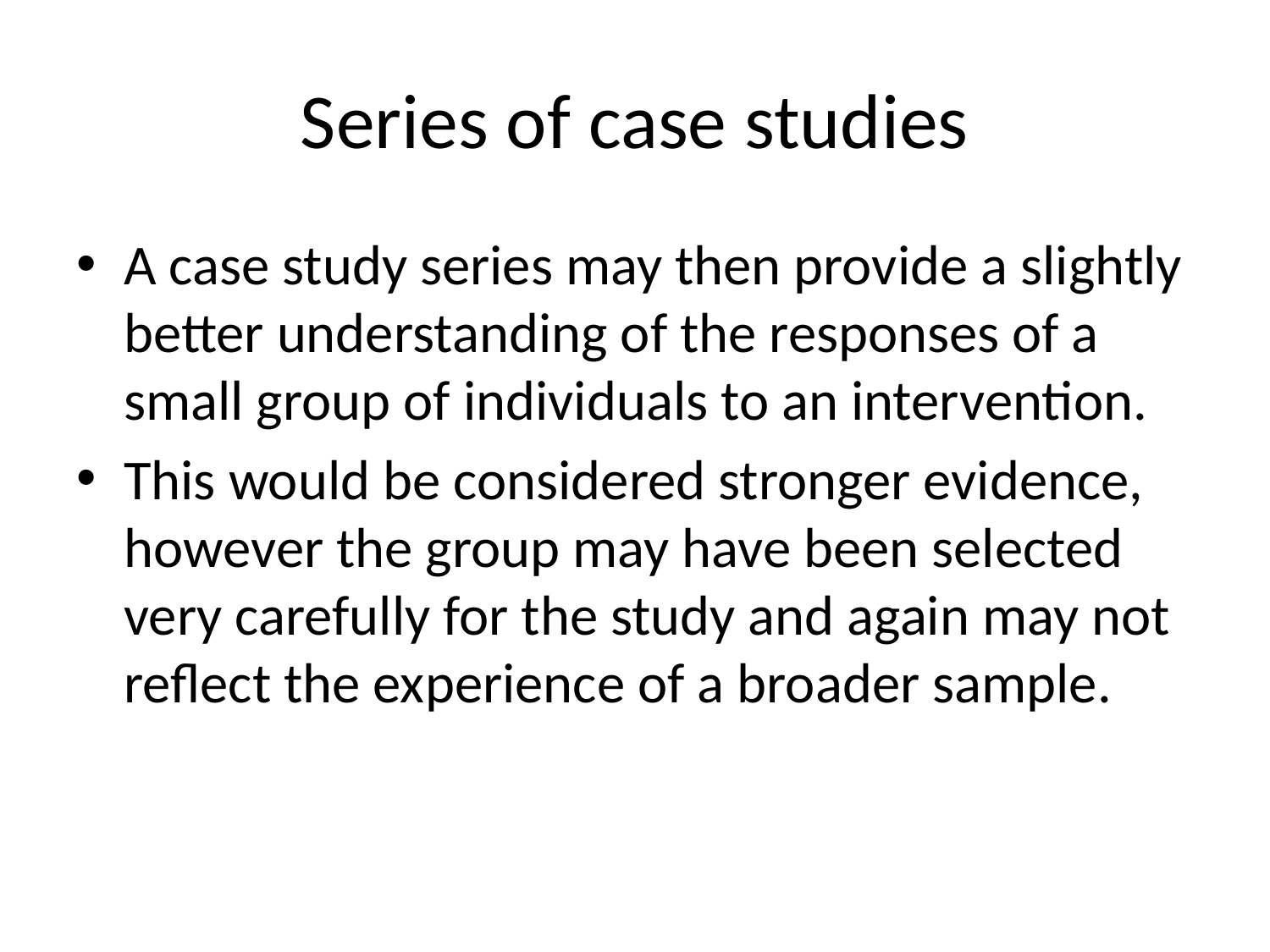

# Series of case studies
A case study series may then provide a slightly better understanding of the responses of a small group of individuals to an intervention.
This would be considered stronger evidence, however the group may have been selected very carefully for the study and again may not reflect the experience of a broader sample.